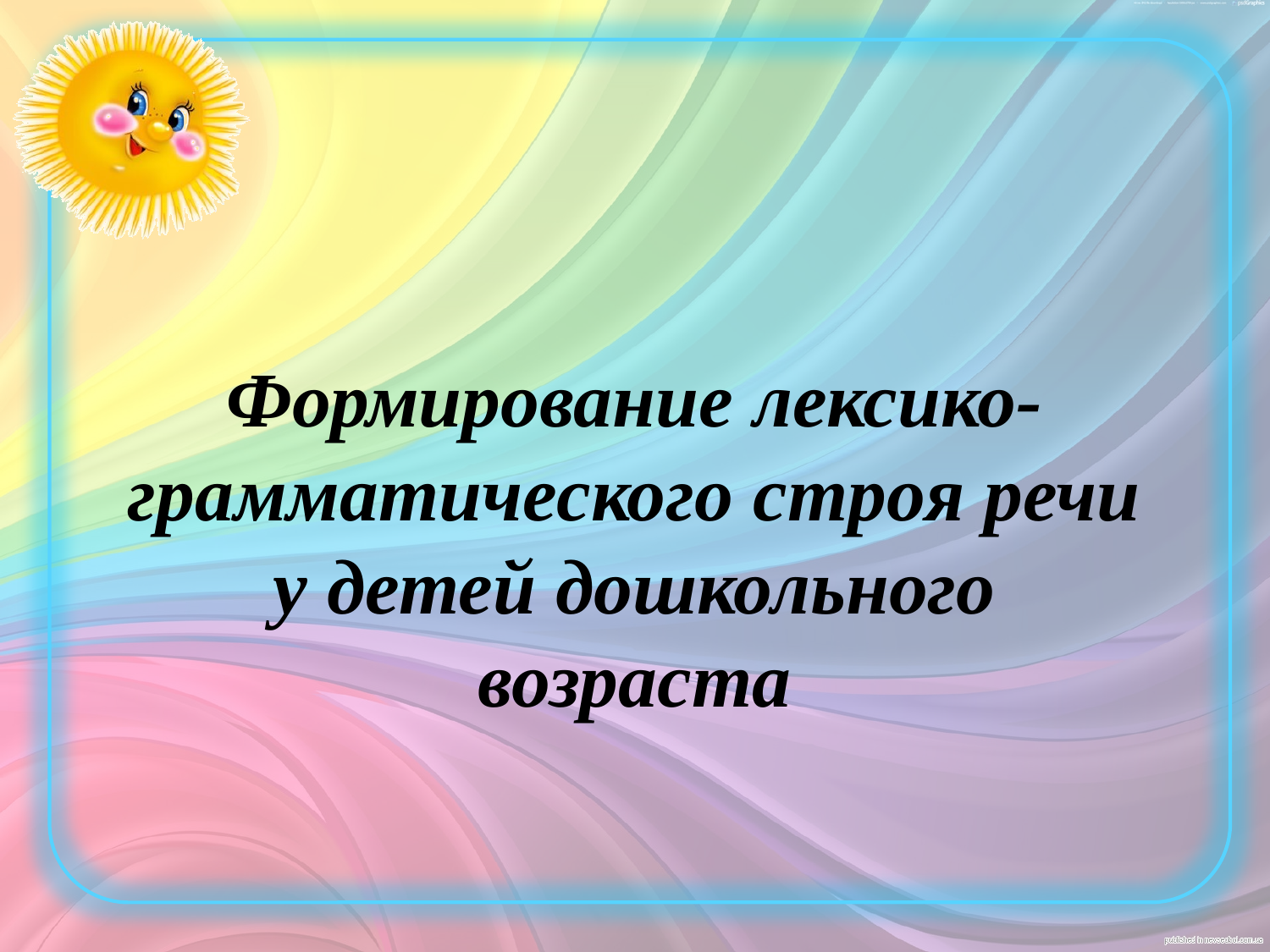

# Формирование лексико- грамматического строя речи у детей дошкольного возраста